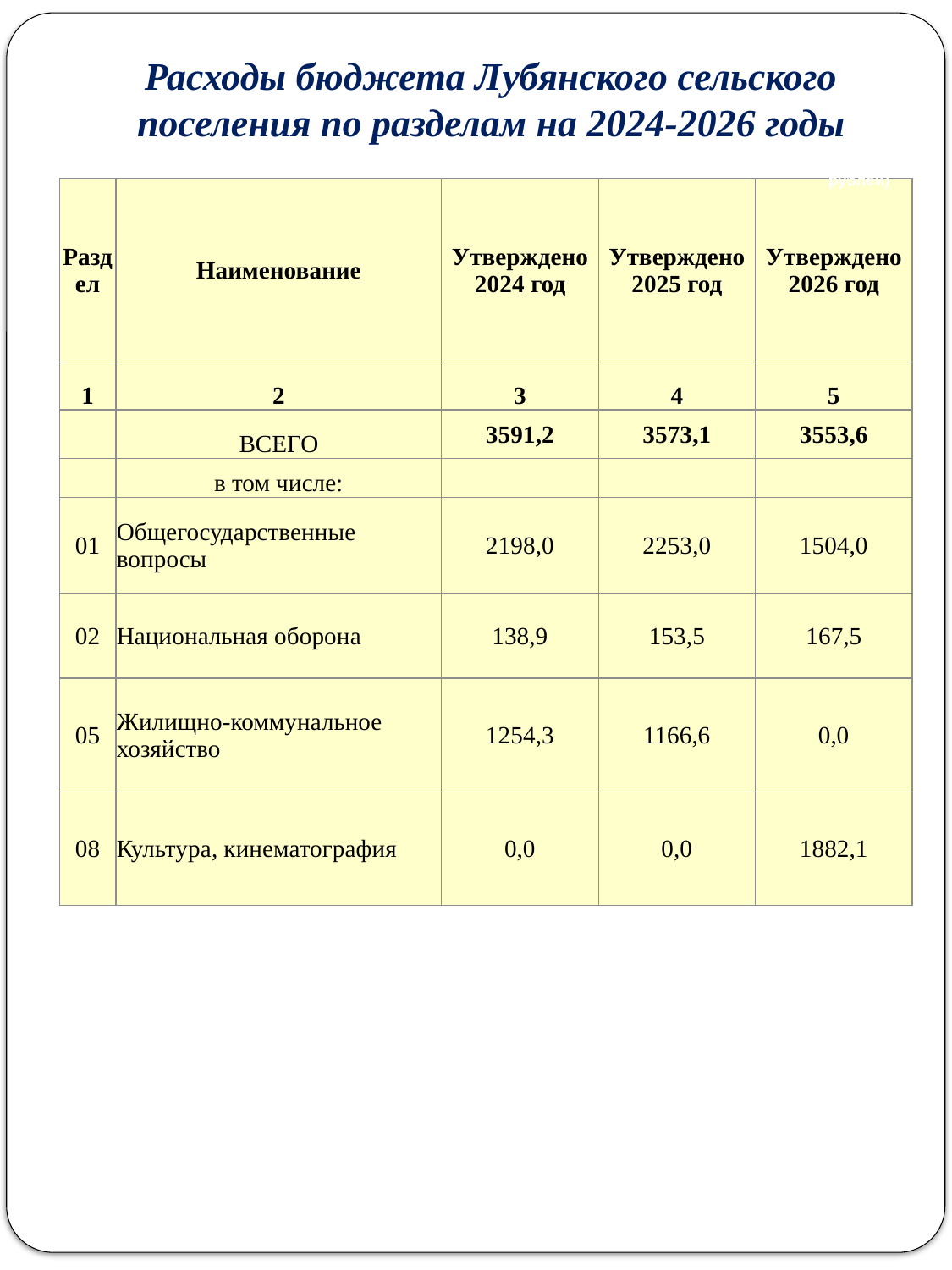

Расходы бюджета Лубянского сельского поселения по разделам на 2024-2026 годы

(тыс. рублей)
| Раздел | Наименование | Утверждено 2024 год | Утверждено 2025 год | Утверждено 2026 год |
| --- | --- | --- | --- | --- |
| 1 | 2 | 3 | 4 | 5 |
|  | ВСЕГО | 3591,2 | 3573,1 | 3553,6 |
|  | в том числе: |  |  |  |
| 01 | Общегосударственные вопросы | 2198,0 | 2253,0 | 1504,0 |
| 02 | Национальная оборона | 138,9 | 153,5 | 167,5 |
| 05 | Жилищно-коммунальное хозяйство | 1254,3 | 1166,6 | 0,0 |
| 08 | Культура, кинематография | 0,0 | 0,0 | 1882,1 |